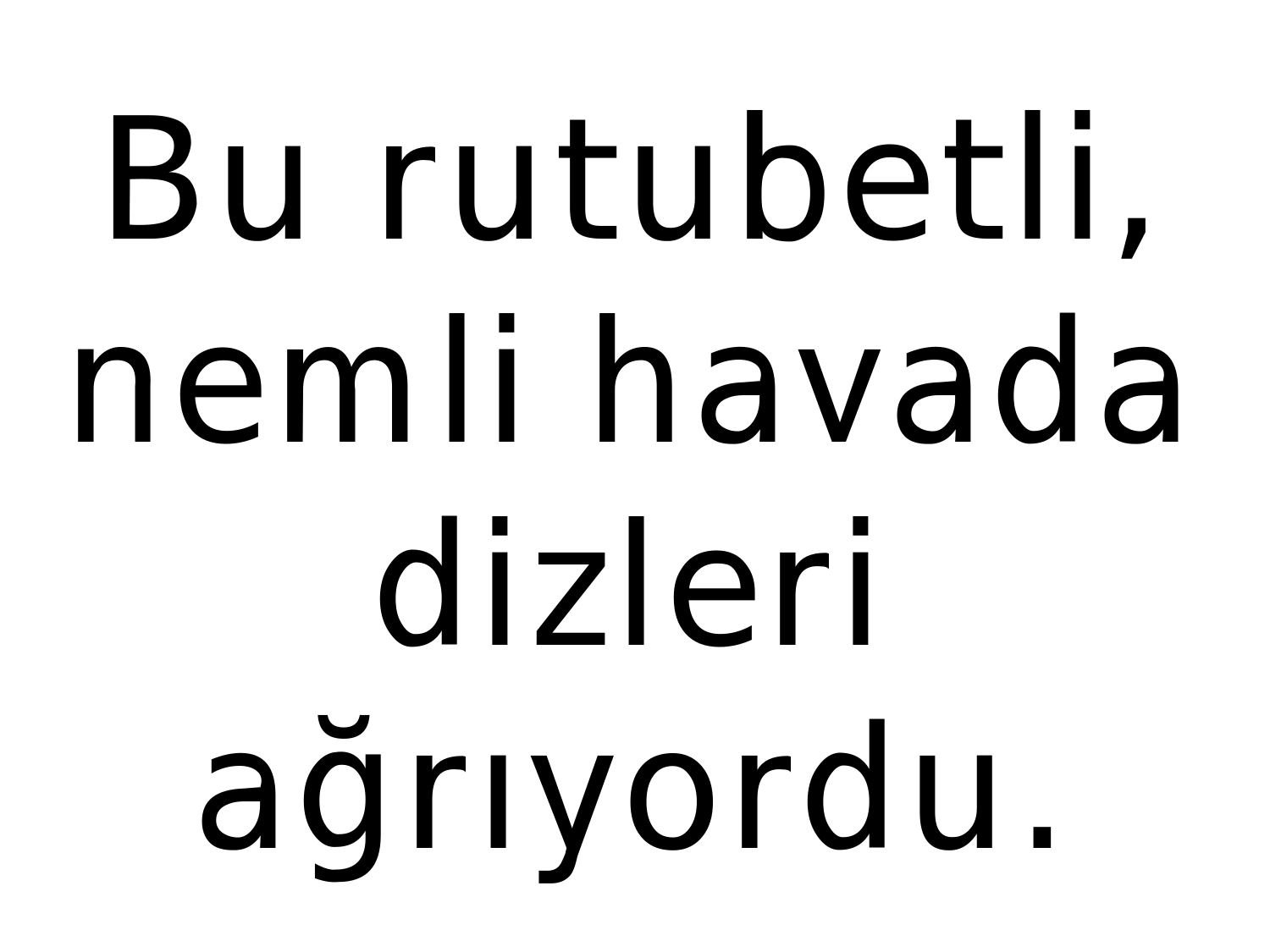

# Bu rutubetli, nemli havada dizleri ağrıyordu.